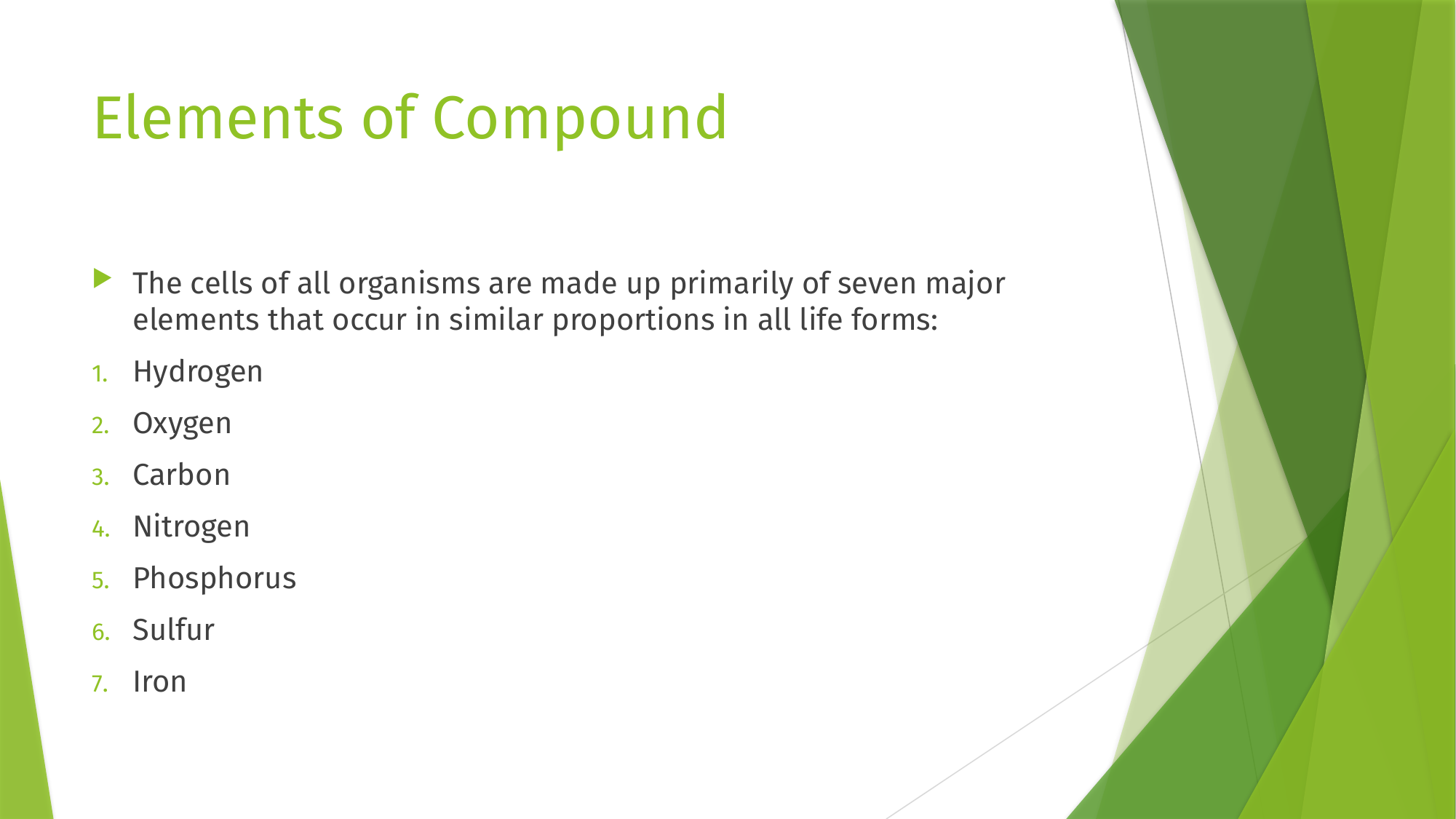

# Elements of Compound
The cells of all organisms are made up primarily of seven major elements that occur in similar proportions in all life forms:
Hydrogen
Oxygen
Carbon
Nitrogen
Phosphorus
Sulfur
Iron